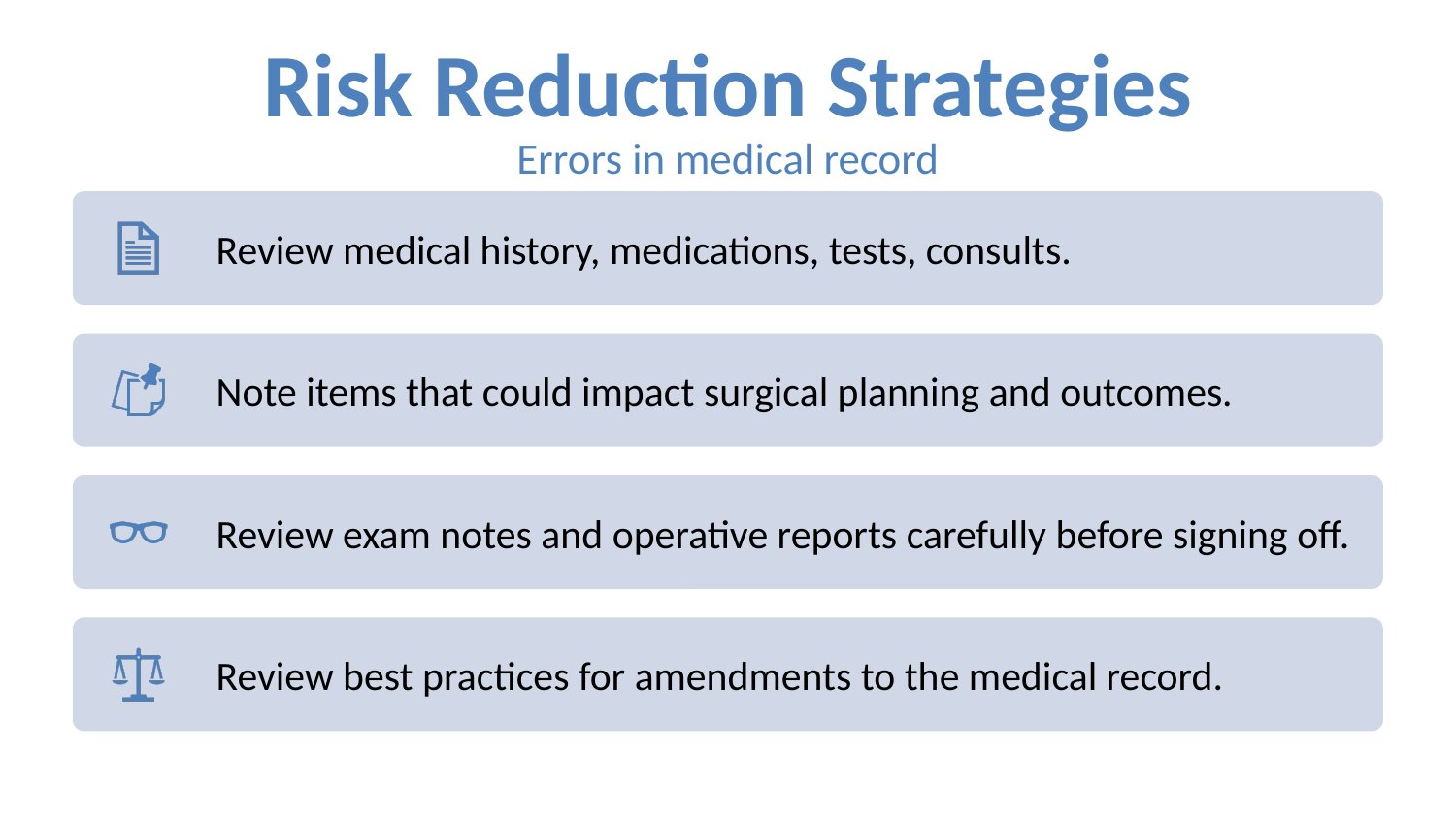

# Risk Reduction Strategies Errors in medical record
Review medical history, medications, tests, consults.
Note items that could impact surgical planning and outcomes.
Review exam notes and operative reports carefully before signing off.
Review best practices for amendments to the medical record.